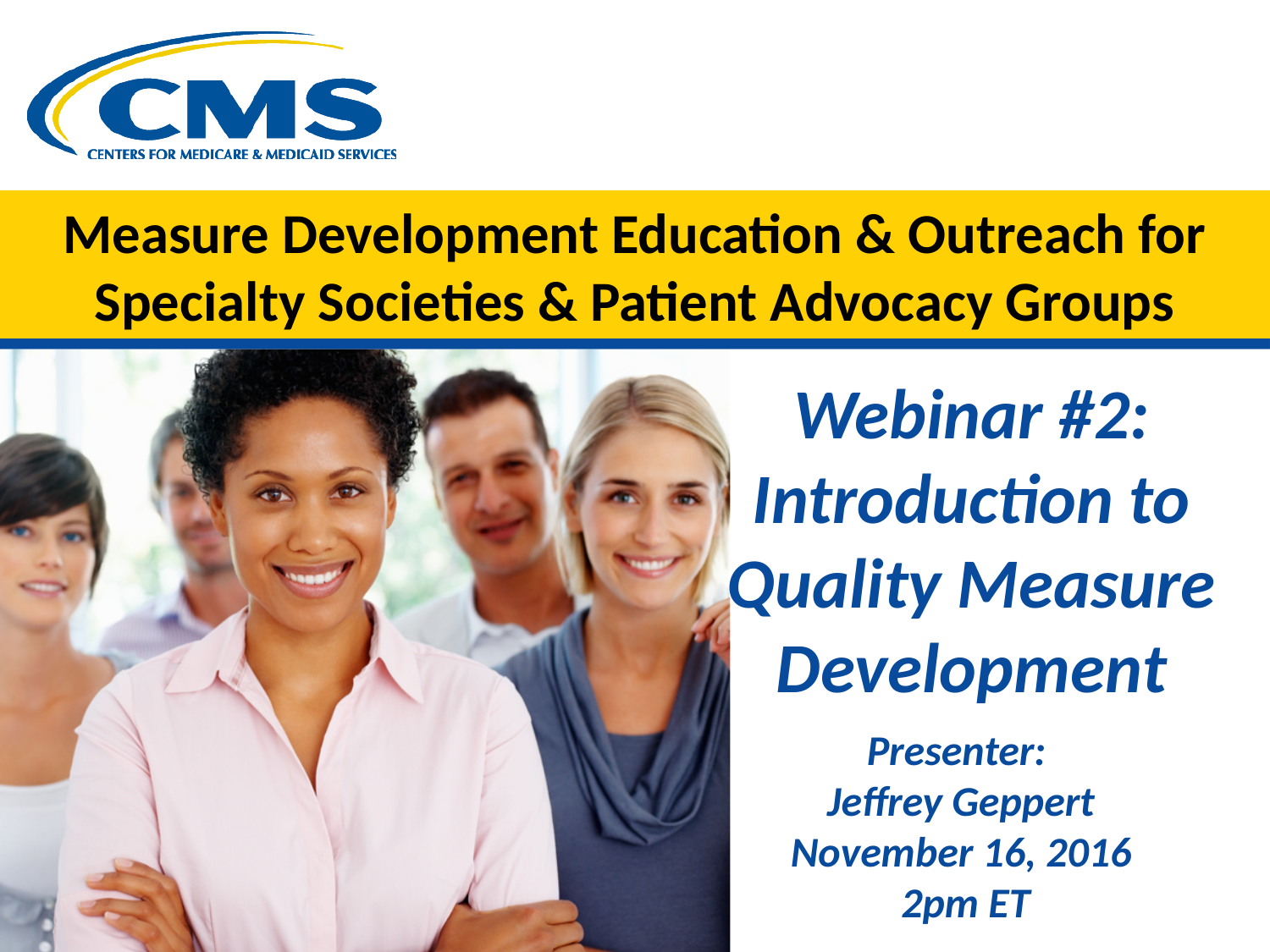

# Measure Development Education & Outreach for Specialty Societies & Patient Advocacy Groups
Webinar #2: Introduction to Quality Measure Development
Presenter:
Jeffrey Geppert
November 16, 2016
 2pm ET